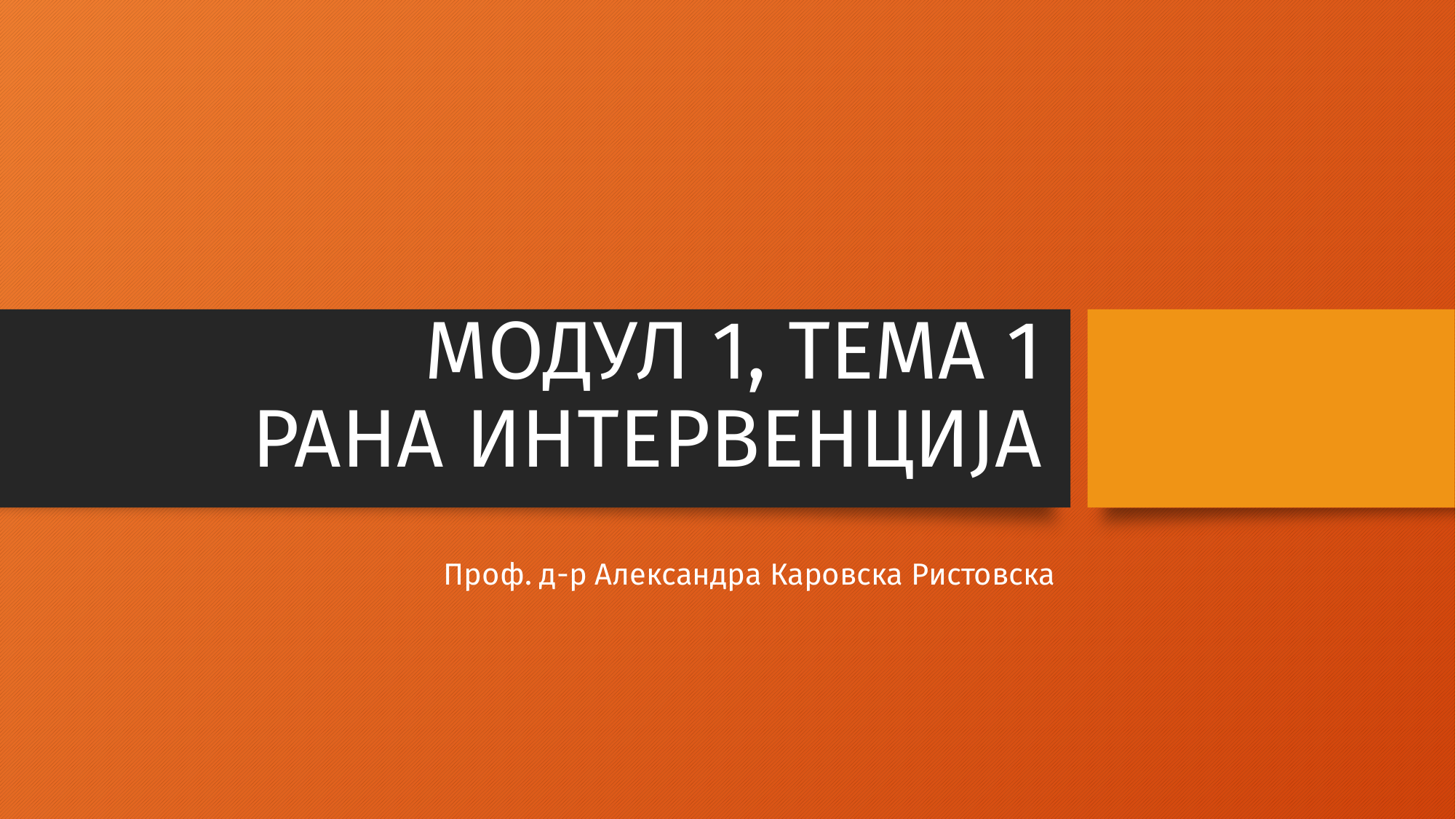

# МОДУЛ 1, ТЕМА 1 РАНА ИНТЕРВЕНЦИЈА
Проф. д-р Александра Каровска Ристовска